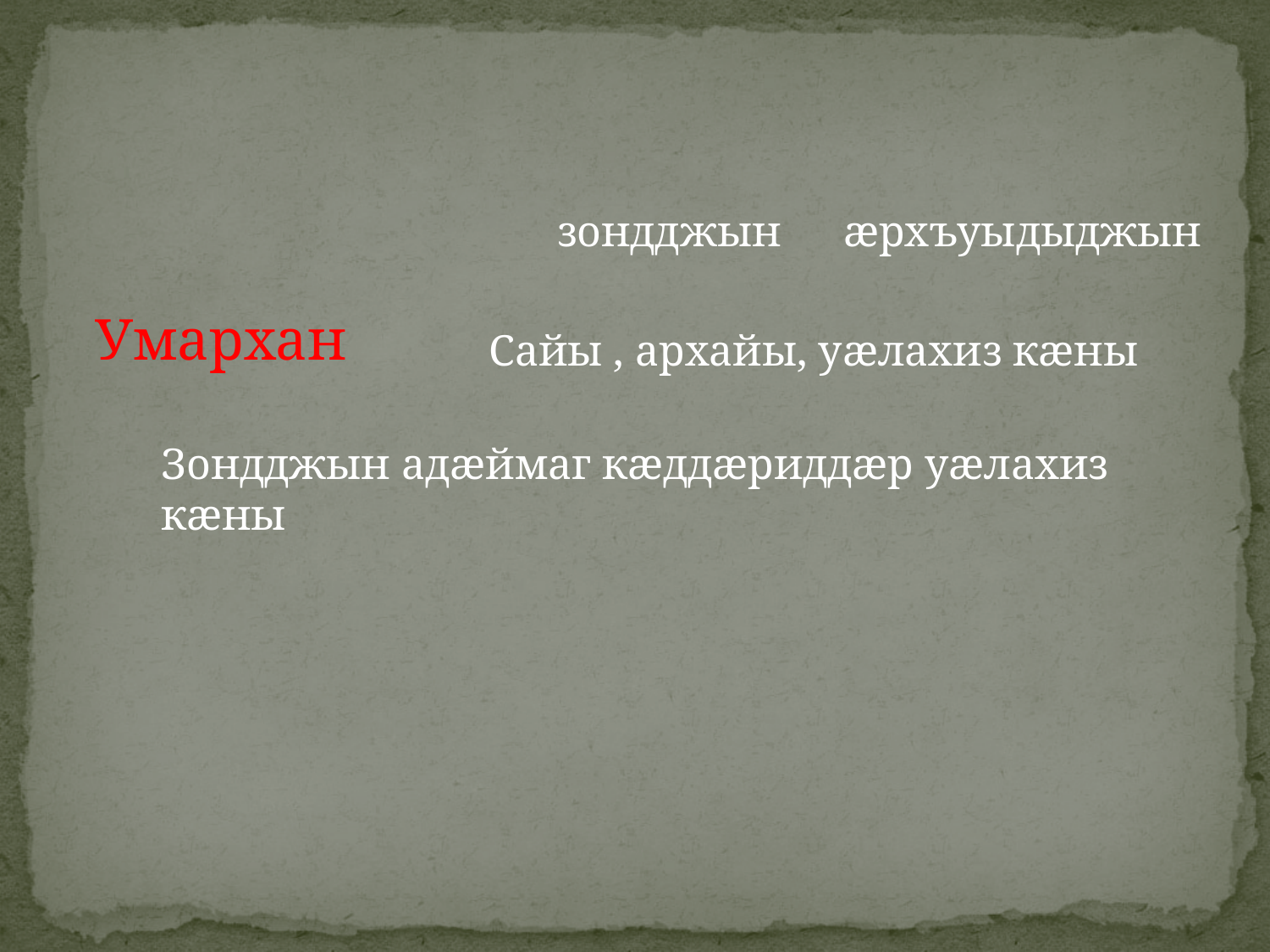

зондджын
ӕрхъуыдыджын
Умархан
Сайы , архайы, уӕлахиз кӕны
Зондджын адӕймаг кӕддӕриддӕр уӕлахиз кӕны